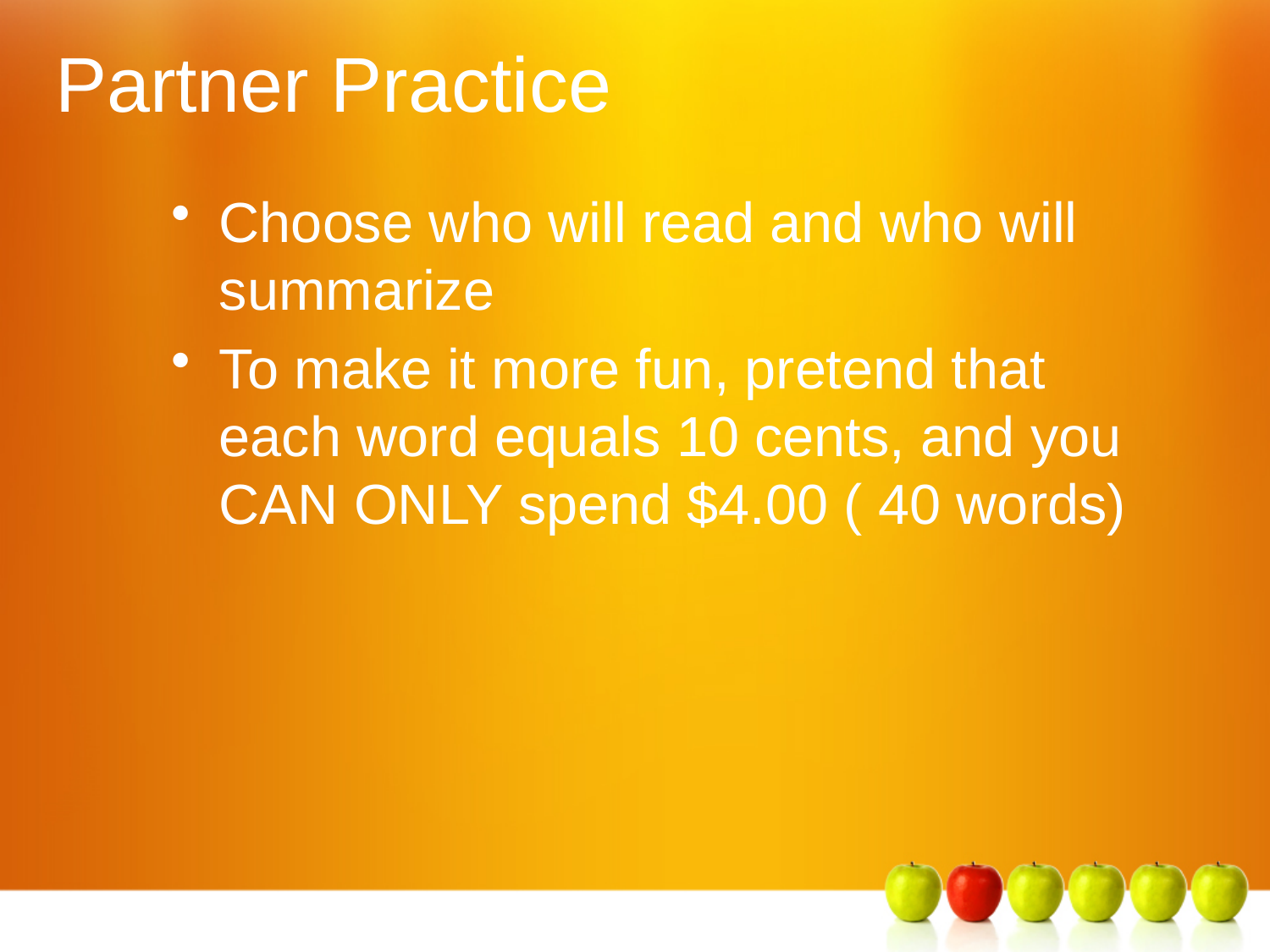

# Partner Practice
Choose who will read and who will summarize
To make it more fun, pretend that each word equals 10 cents, and you CAN ONLY spend $4.00 ( 40 words)